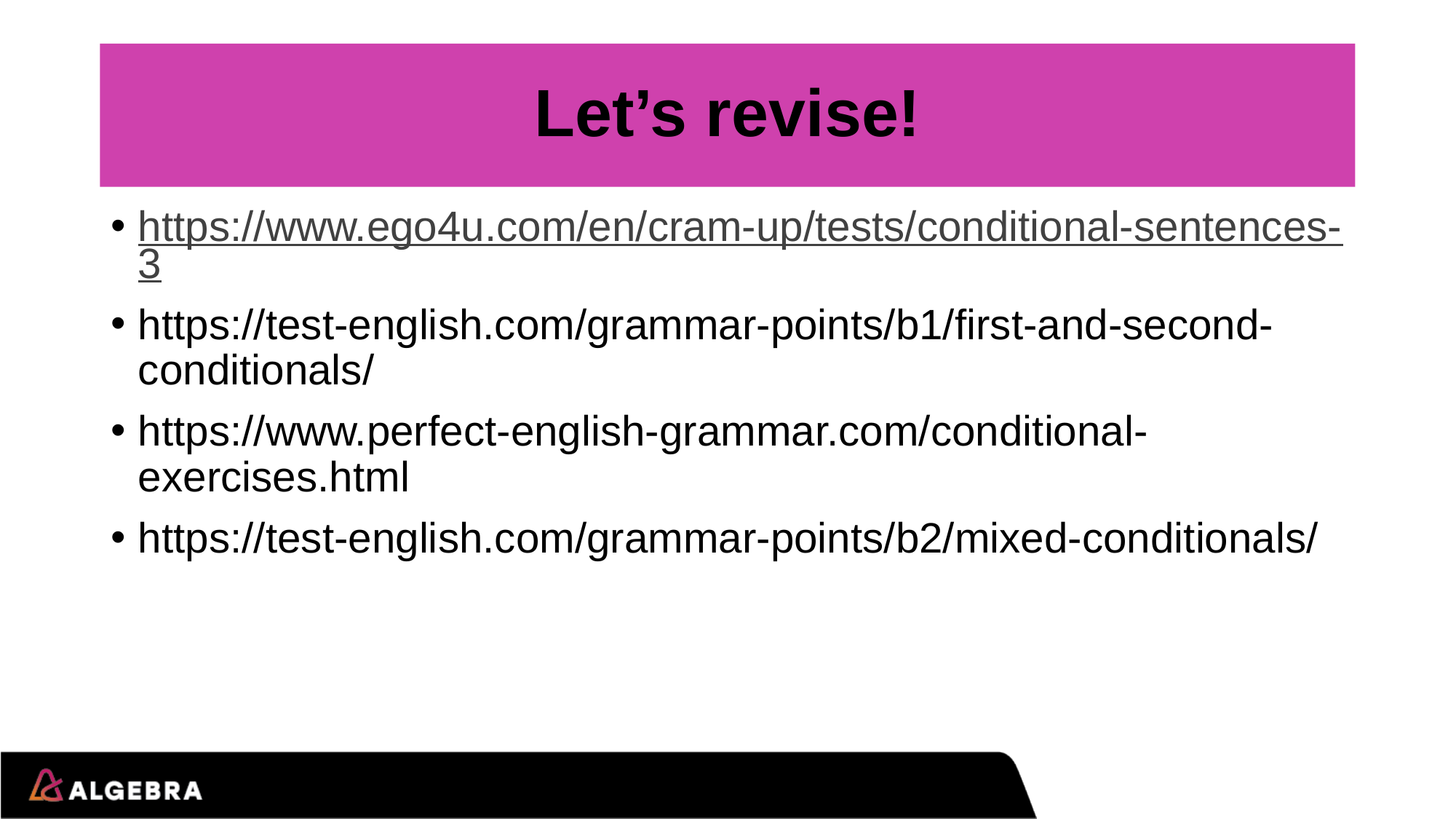

# Let’s revise!
https://www.ego4u.com/en/cram-up/tests/conditional-sentences-3
https://test-english.com/grammar-points/b1/first-and-second-conditionals/
https://www.perfect-english-grammar.com/conditional-exercises.html
https://test-english.com/grammar-points/b2/mixed-conditionals/